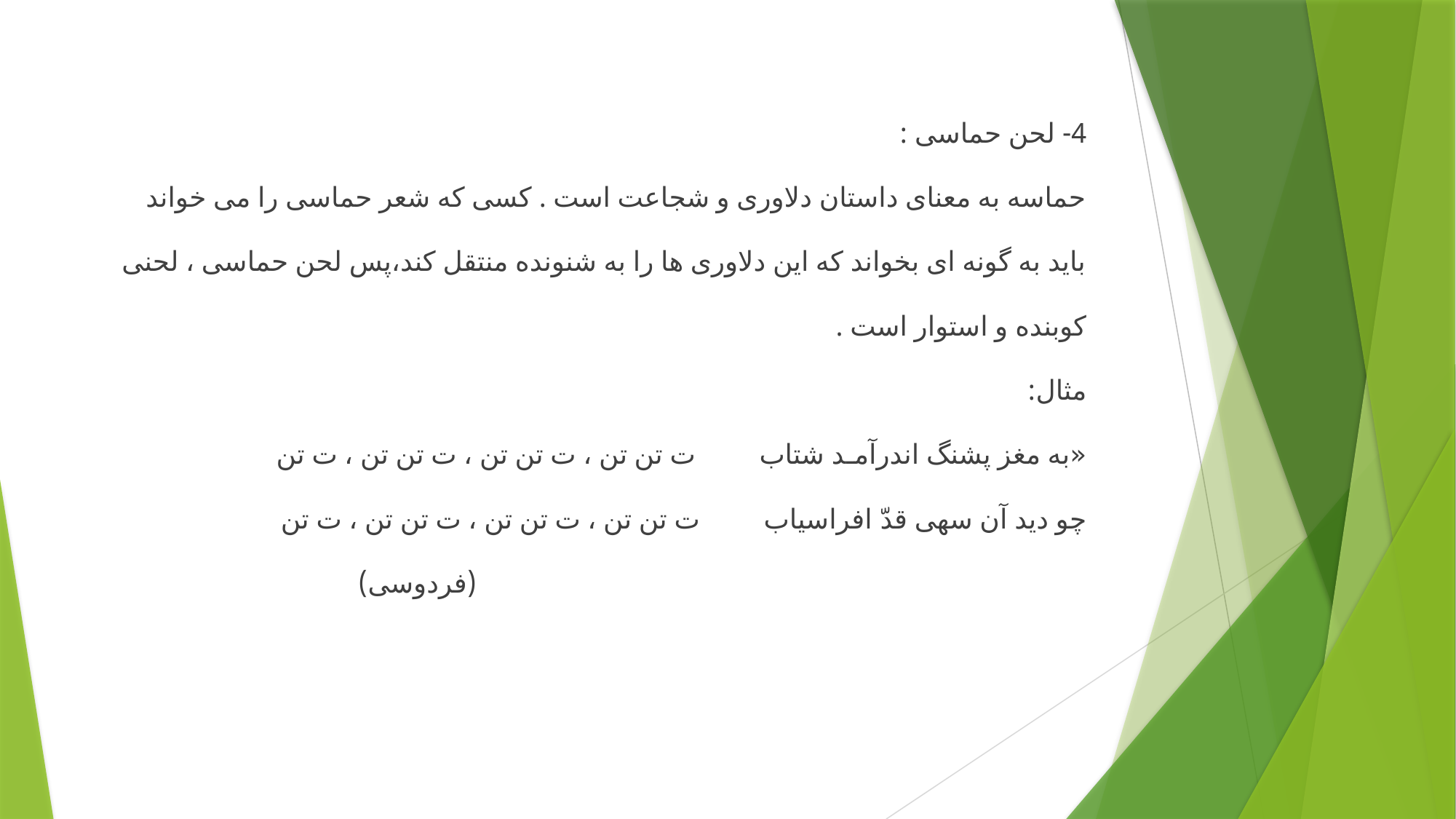

4- لحن حماسی :
حماسه به معنای داستان دلاوری و شجاعت است . کسی که شعر حماسی را می خواند
باید به گونه ای بخواند که این دلاوری ها را به شنونده منتقل کند،پس لحن حماسی ، لحنی
کوبنده و استوار است .
مثال:
«به مغز پشنگ اندرآمـد شتاب         ت تن تن ، ت تن تن ، ت تن تن ، ت تن
چو دید آن سهی قدّ افراسیاب         ت تن تن ، ت تن تن ، ت تن تن ، ت تن
                                                                                      (فردوسی)